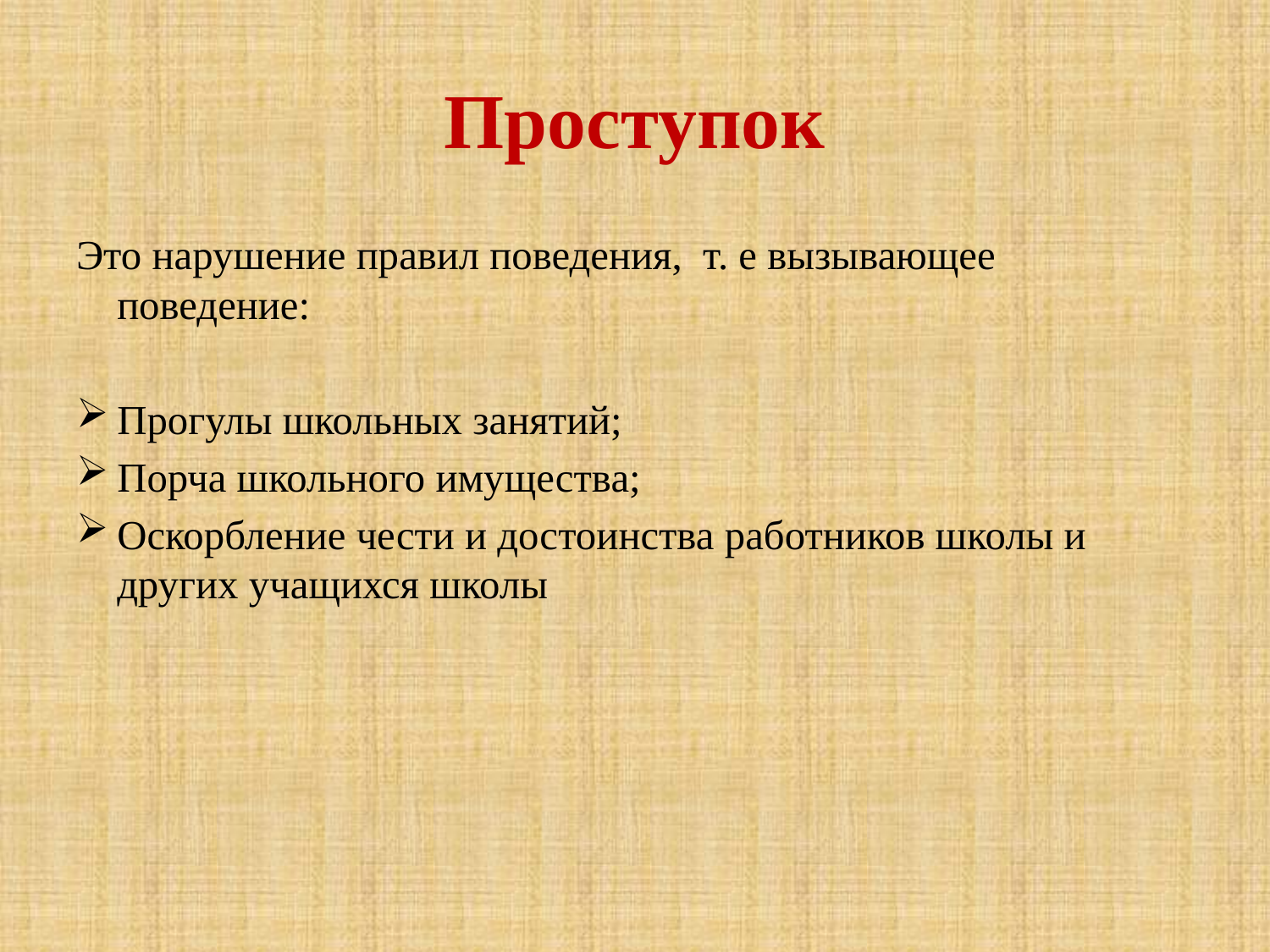

# Проступок
Это нарушение правил поведения,  т. е вызывающее поведение:

Прогулы школьных занятий;
Порча школьного имущества;
Оскорбление чести и достоинства работников школы и других учащихся школы